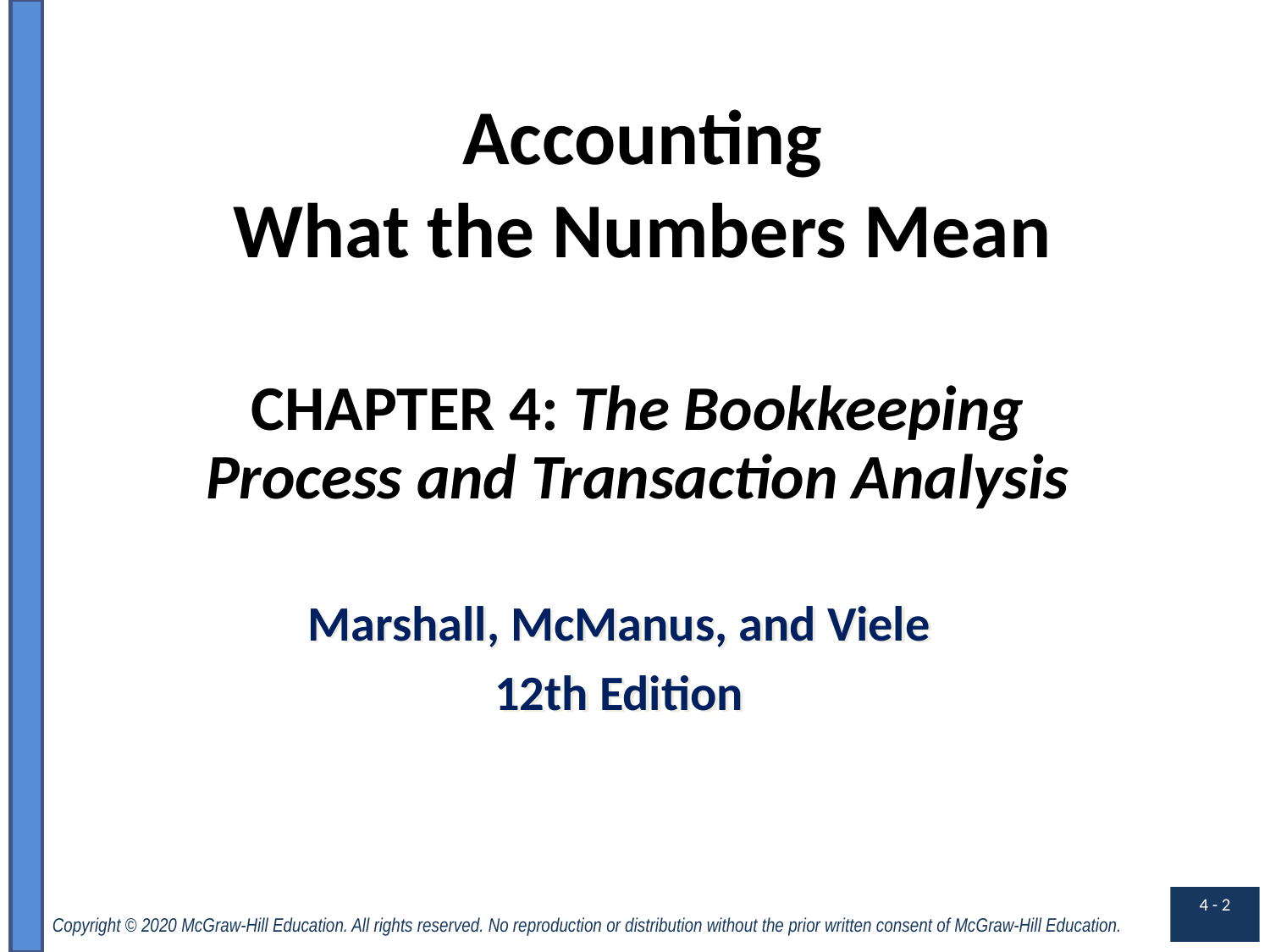

Accounting
What the Numbers Mean
CHAPTER 4: The Bookkeeping Process and Transaction Analysis

Marshall, McManus, and Viele
12th Edition